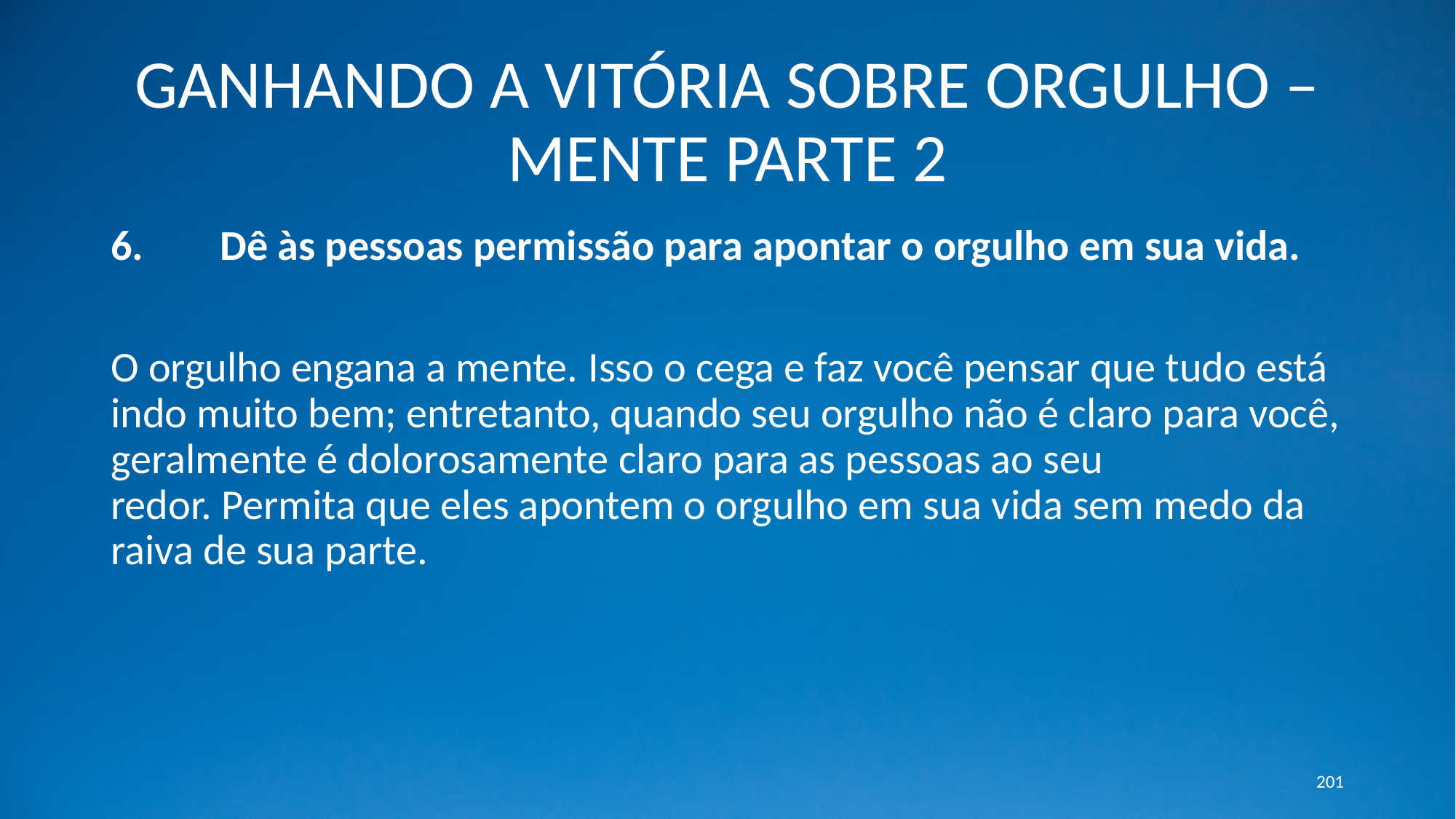

# GANHANDO A VITÓRIA SOBRE ORGULHO – MENTE PARTE 2
6. 	Dê às pessoas permissão para apontar o orgulho em sua vida.

O orgulho engana a mente. Isso o cega e faz você pensar que tudo está indo muito bem; entretanto, quando seu orgulho não é claro para você, geralmente é dolorosamente claro para as pessoas ao seu redor. Permita que eles apontem o orgulho em sua vida sem medo da raiva de sua parte.

201